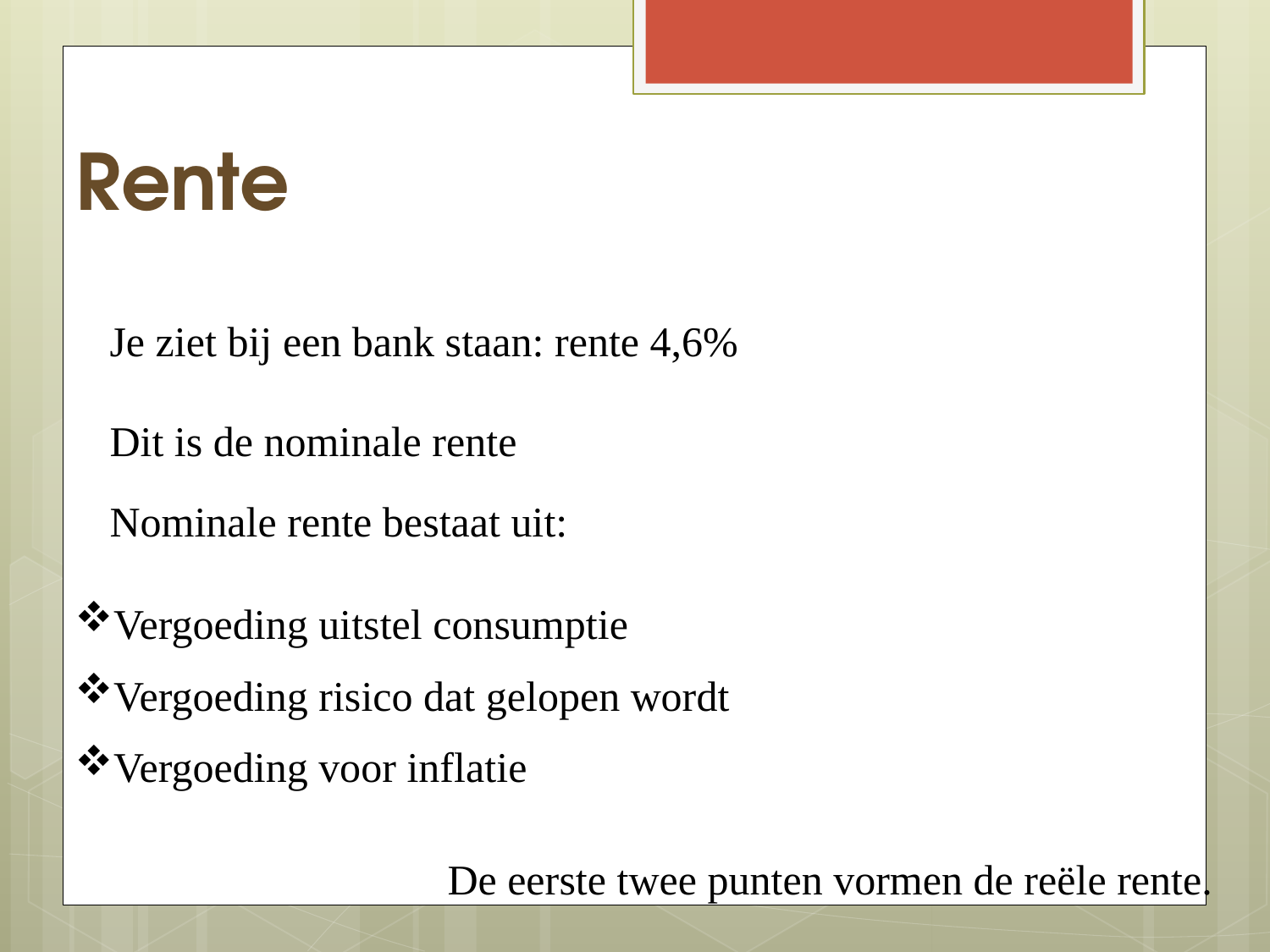

Rente
Je ziet bij een bank staan: rente 4,6%
Dit is de nominale rente
Nominale rente bestaat uit:
Vergoeding uitstel consumptie
Vergoeding risico dat gelopen wordt
Vergoeding voor inflatie
De eerste twee punten vormen de reële rente.